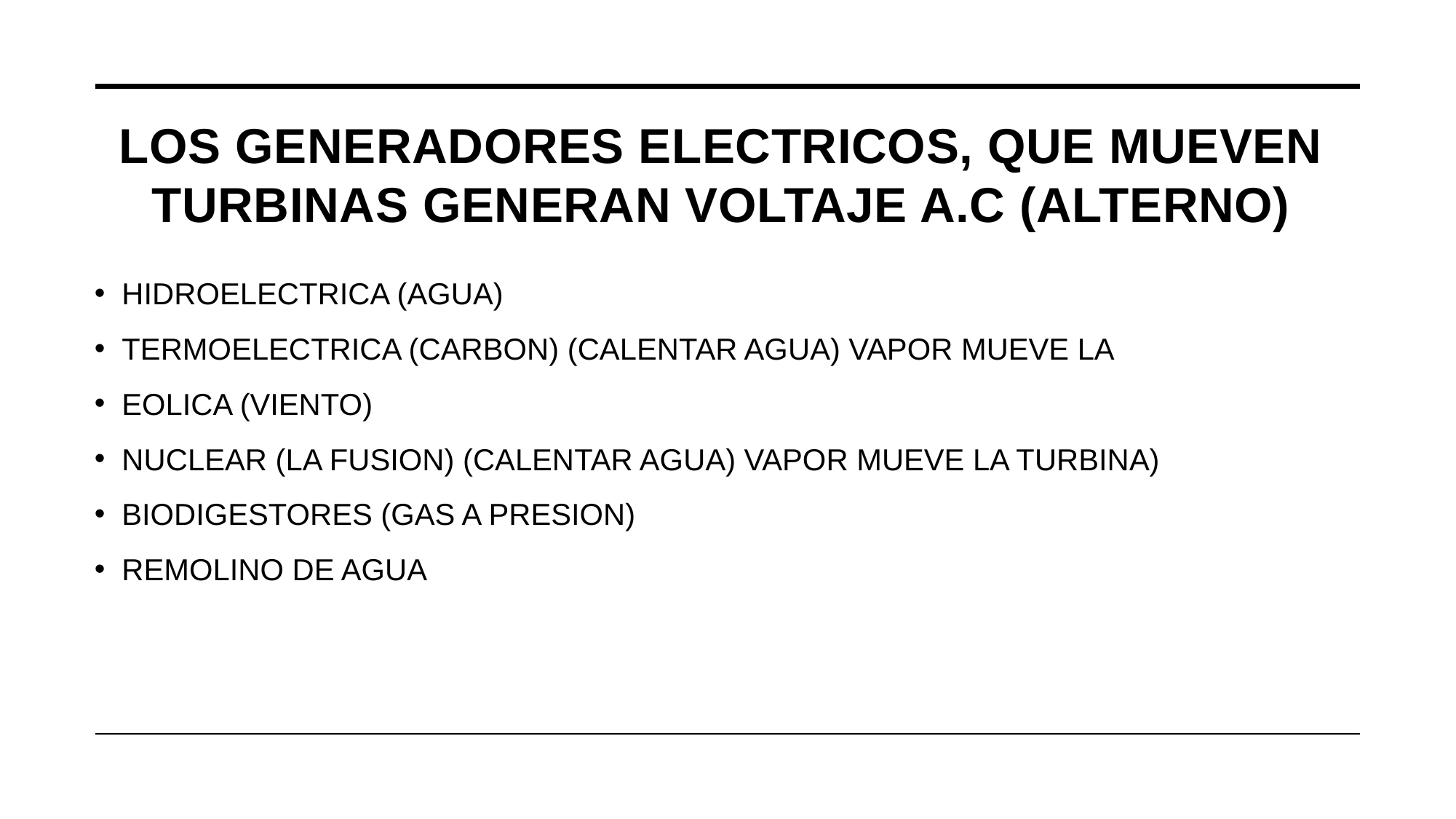

# LOS GENERADORES ELECTRICOS, QUE MUEVEN TURBINAS GENERAN VOLTAJE A.C (ALTERNO)
HIDROELECTRICA (AGUA)
TERMOELECTRICA (CARBON) (CALENTAR AGUA) VAPOR MUEVE LA
EOLICA (VIENTO)
NUCLEAR (LA FUSION) (CALENTAR AGUA) VAPOR MUEVE LA TURBINA)
BIODIGESTORES (GAS A PRESION)
REMOLINO DE AGUA